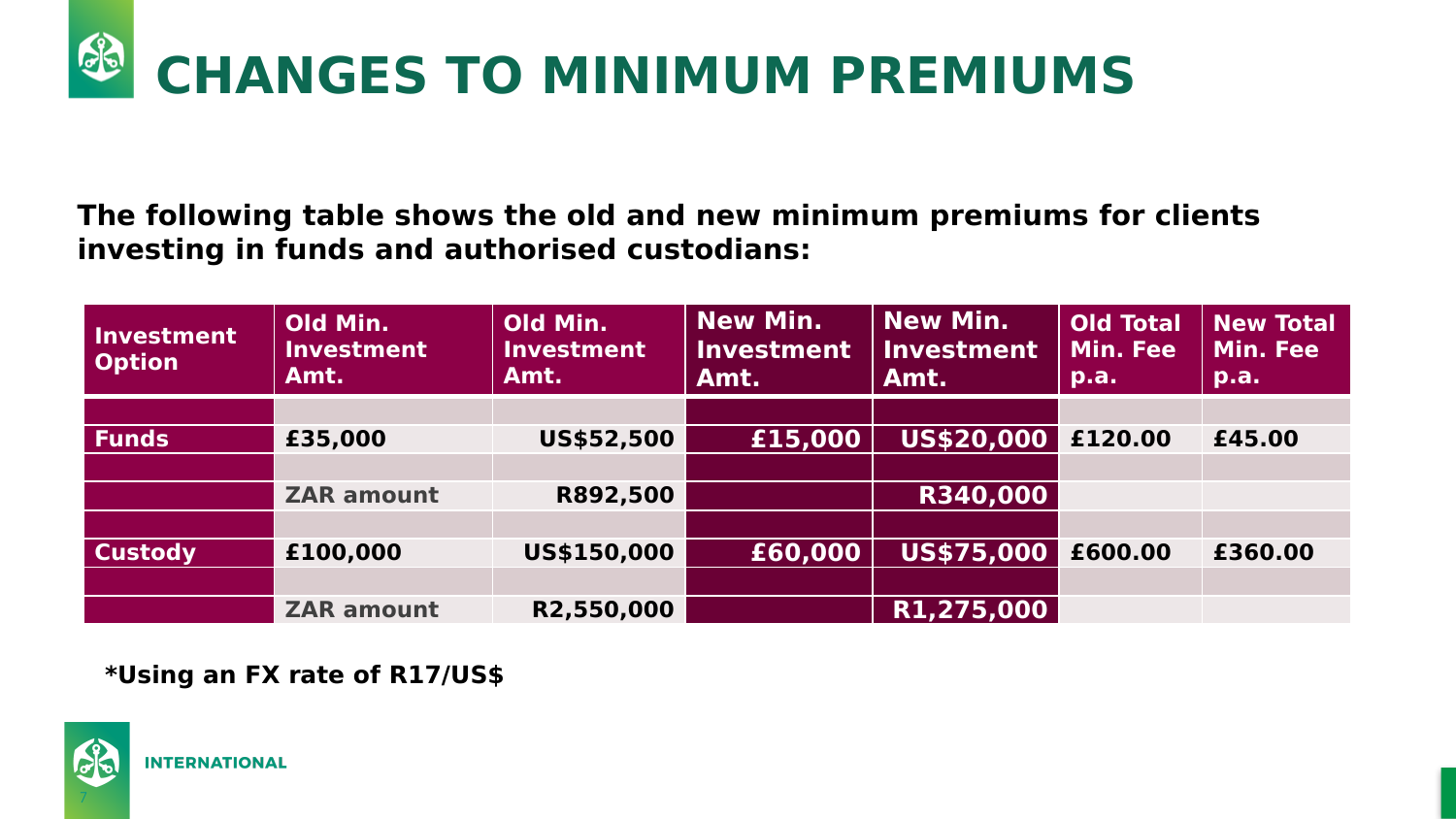

# CHANGES TO MINIMUM PREMIUMS
The following table shows the old and new minimum premiums for clients investing in funds and authorised custodians:
| Investment Option | Old Min. Investment Amt. | Old Min. Investment Amt. | New Min. Investment Amt. | New Min. Investment Amt. | Old Total Min. Fee p.a. | New Total Min. Fee p.a. |
| --- | --- | --- | --- | --- | --- | --- |
|  |  |  |  |  |  |  |
| Funds | £35,000 | US$52,500 | £15,000 | US$20,000 | £120.00 | £45.00 |
|  |  |  |  |  |  |  |
|  | ZAR amount | R892,500 |  | R340,000 |  |  |
|  |  |  |  |  |  |  |
| Custody | £100,000 | US$150,000 | £60,000 | US$75,000 | £600.00 | £360.00 |
|  |  |  |  |  |  |  |
|  | ZAR amount | R2,550,000 |  | R1,275,000 |  |  |
*Using an FX rate of R17/US$
7